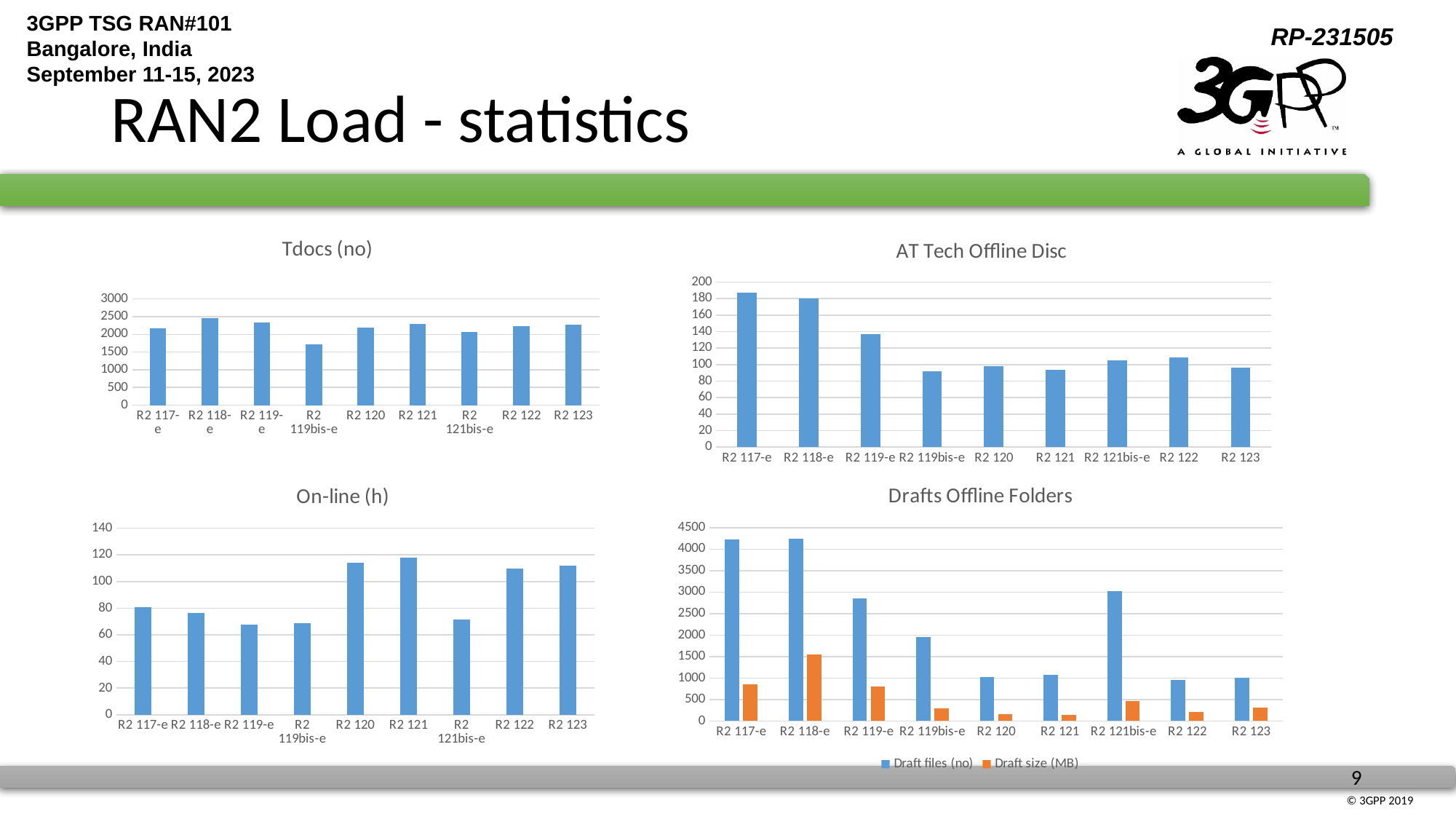

# RAN2 Load - statistics

### Chart:

| Category | Tdocs (no) |
|---|---|
| R2 117-e | 2170.0 |
| R2 118-e | 2462.0 |
| R2 119-e | 2332.0 |
| R2 119bis-e | 1709.0 |
| R2 120 | 2192.0 |
| R2 121 | 2295.0 |
| R2 121bis-e | 2072.0 |
| R2 122 | 2237.0 |
| R2 123 | 2265.0 |

### Chart: AT Tech Offline Disc

| Category | AT Disc |
|---|---|
| R2 117-e | 187.0 |
| R2 118-e | 180.0 |
| R2 119-e | 137.0 |
| R2 119bis-e | 92.0 |
| R2 120 | 98.0 |
| R2 121 | 94.0 |
| R2 121bis-e | 105.0 |
| R2 122 | 109.0 |
| R2 123 | 96.0 |

### Chart: Drafts Offline Folders

| Category | Draft files (no) | Draft size (MB) |
|---|---|---|
| R2 117-e | 4229.0 | 851.0 |
| R2 118-e | 4236.0 | 1550.0 |
| R2 119-e | 2846.0 | 800.0 |
| R2 119bis-e | 1948.0 | 301.0 |
| R2 120 | 1027.0 | 164.0 |
| R2 121 | 1081.0 | 146.0 |
| R2 121bis-e | 3015.0 | 471.0 |
| R2 122 | 956.0 | 208.0 |
| R2 123 | 1000.0 | 313.0 |

### Chart: On-line (h)

| Category | F2F/GTW (h) |
|---|---|
| R2 117-e | 80.9 |
| R2 118-e | 76.2 |
| R2 119-e | 67.8 |
| R2 119bis-e | 68.5 |
| R2 120 | 114.0 |
| R2 121 | 117.75 |
| R2 121bis-e | 71.5 |
| R2 122 | 110.0 |
| R2 123 | 112.0 |